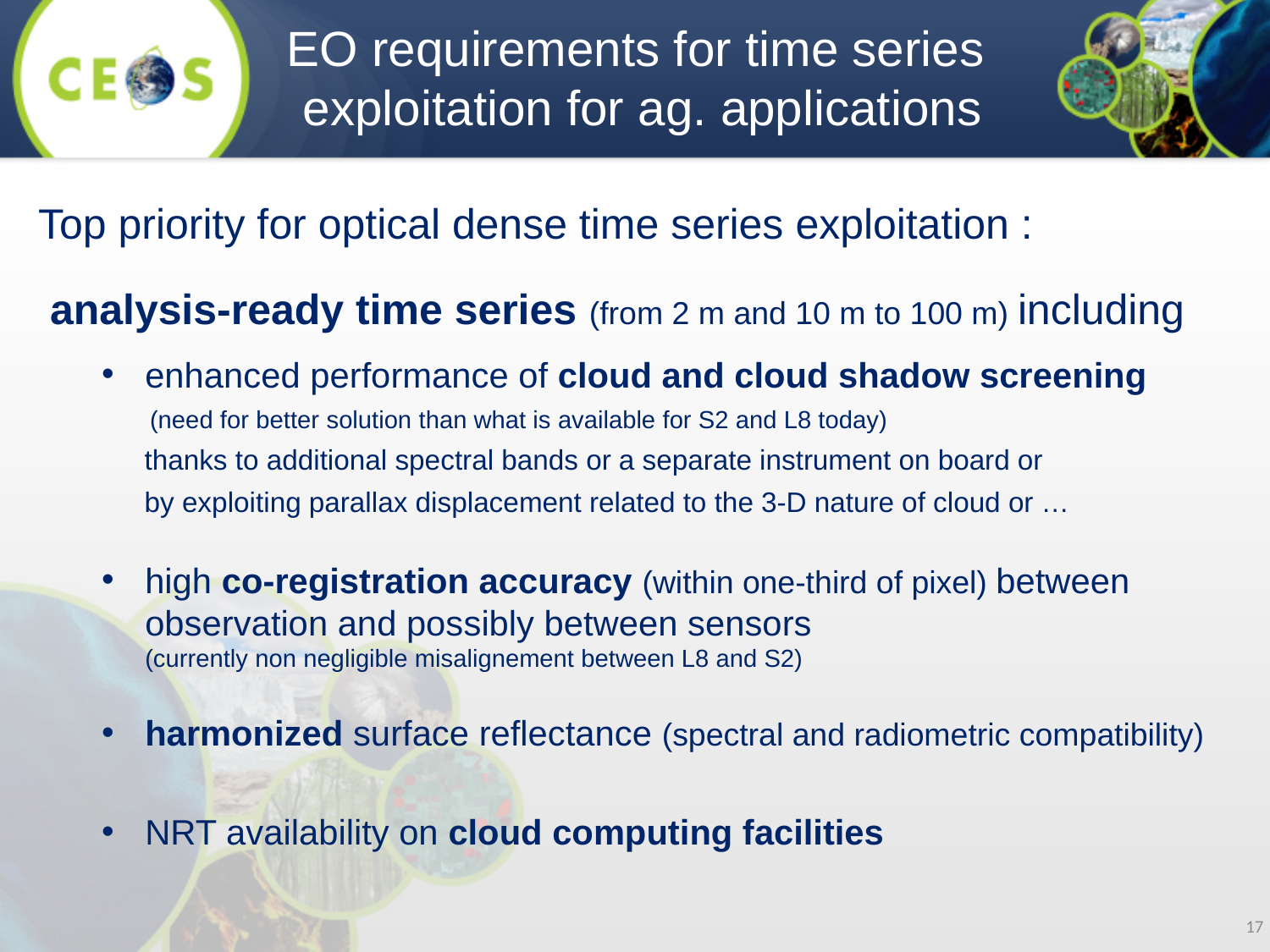

# EO requirements for time series exploitation for ag. applications
Top priority for optical dense time series exploitation :

 analysis-ready time series (from 2 m and 10 m to 100 m) including

enhanced performance of cloud and cloud shadow screening
                (need for better solution than what is available for S2 and L8 today)
      thanks to additional spectral bands or a separate instrument on board or
      by exploiting parallax displacement related to the 3-D nature of cloud or …

high co-registration accuracy (within one-third of pixel) between observation and possibly between sensors 			(currently non negligible misalignement between L8 and S2)
harmonized surface reflectance (spectral and radiometric compatibility)

NRT availability on cloud computing facilities

17